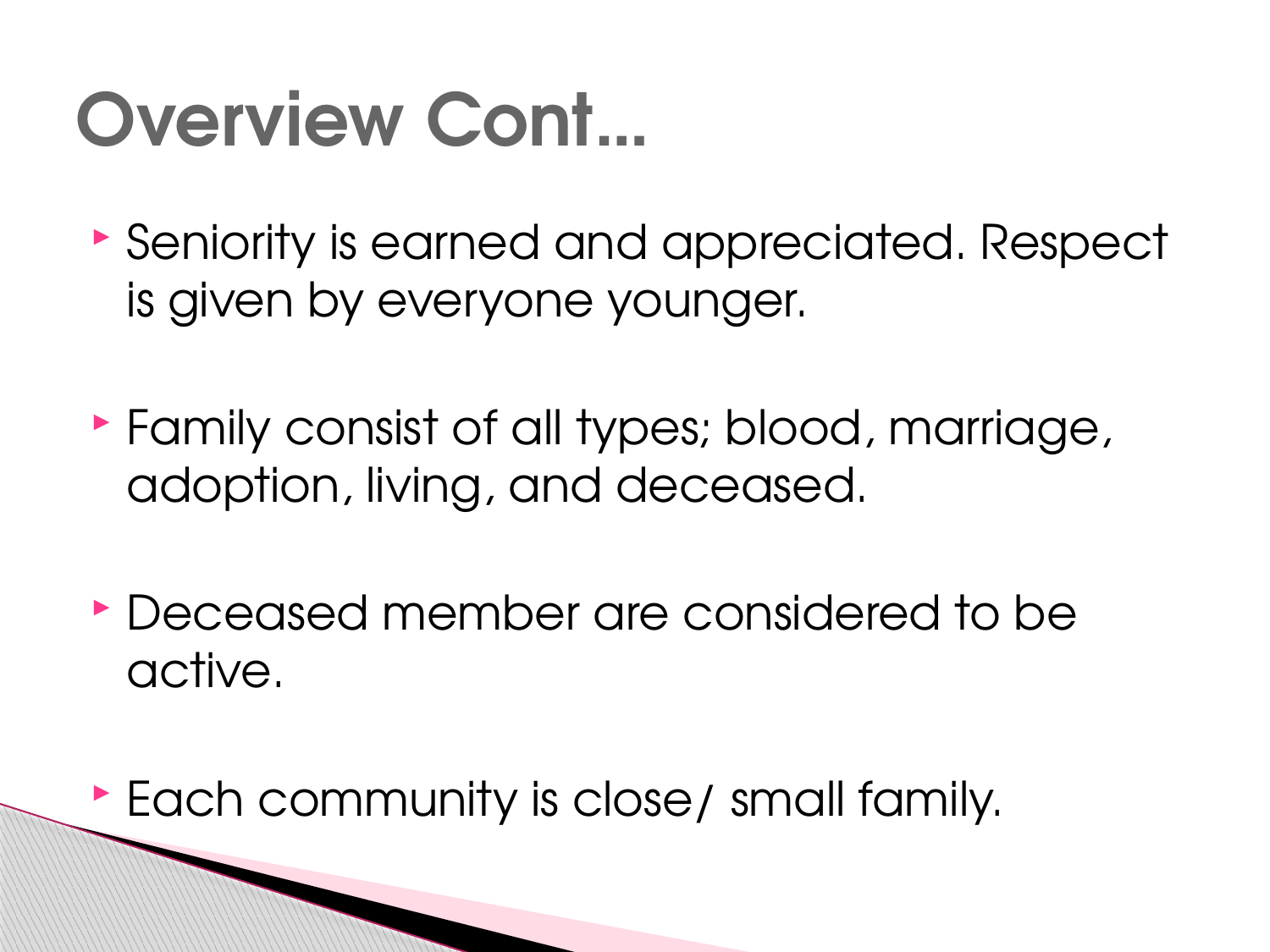

# Overview Cont…
Seniority is earned and appreciated. Respect is given by everyone younger.

Family consist of all types; blood, marriage, adoption, living, and deceased.

Deceased member are considered to be active.

Each community is close/ small family.